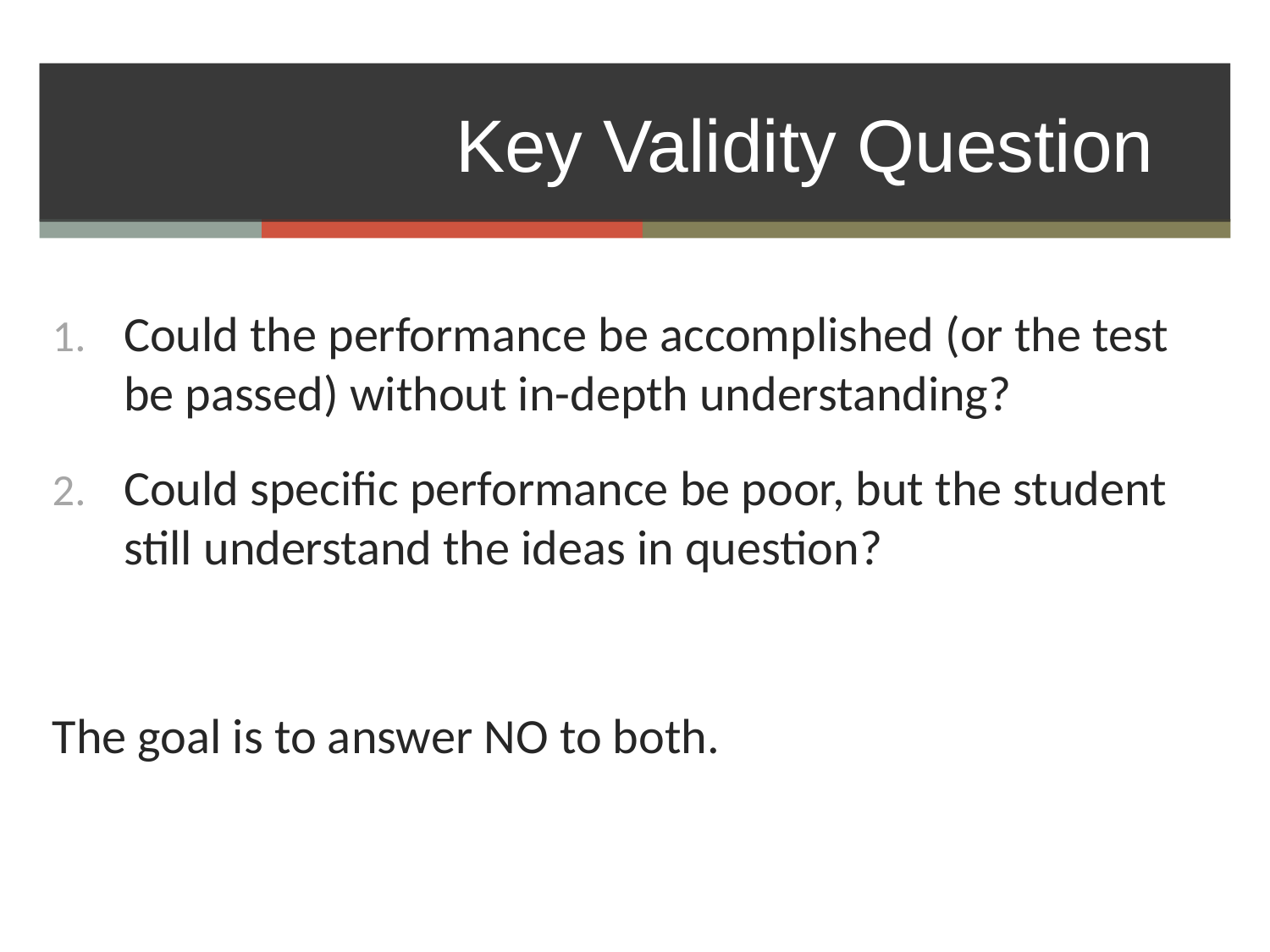

# Key Validity Question
Could the performance be accomplished (or the test be passed) without in-depth understanding?
Could specific performance be poor, but the student still understand the ideas in question?

The goal is to answer NO to both.